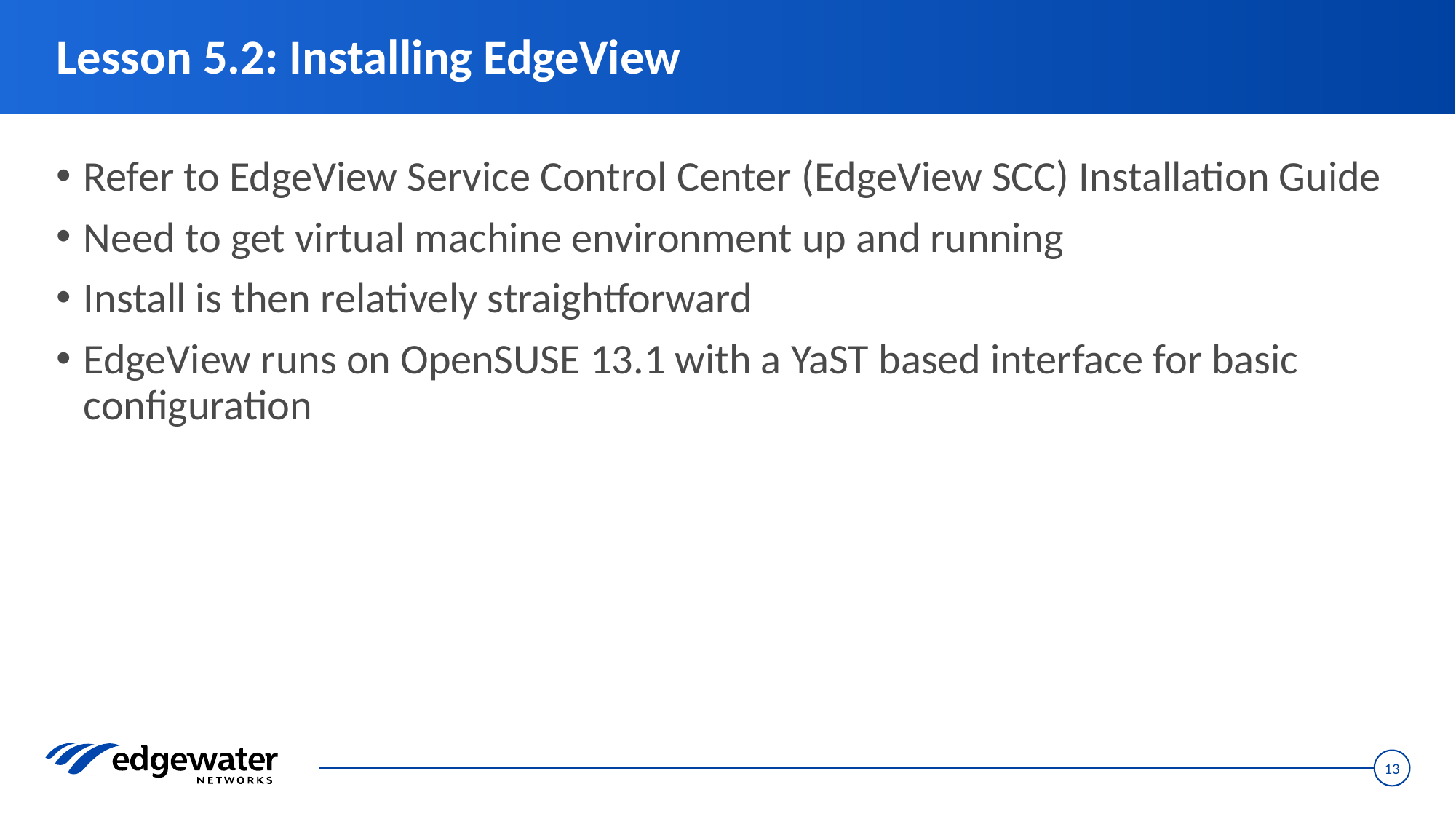

# Lesson 5.2: Installing EdgeView
Refer to EdgeView Service Control Center (EdgeView SCC) Installation Guide
Need to get virtual machine environment up and running
Install is then relatively straightforward
EdgeView runs on OpenSUSE 13.1 with a YaST based interface for basic configuration